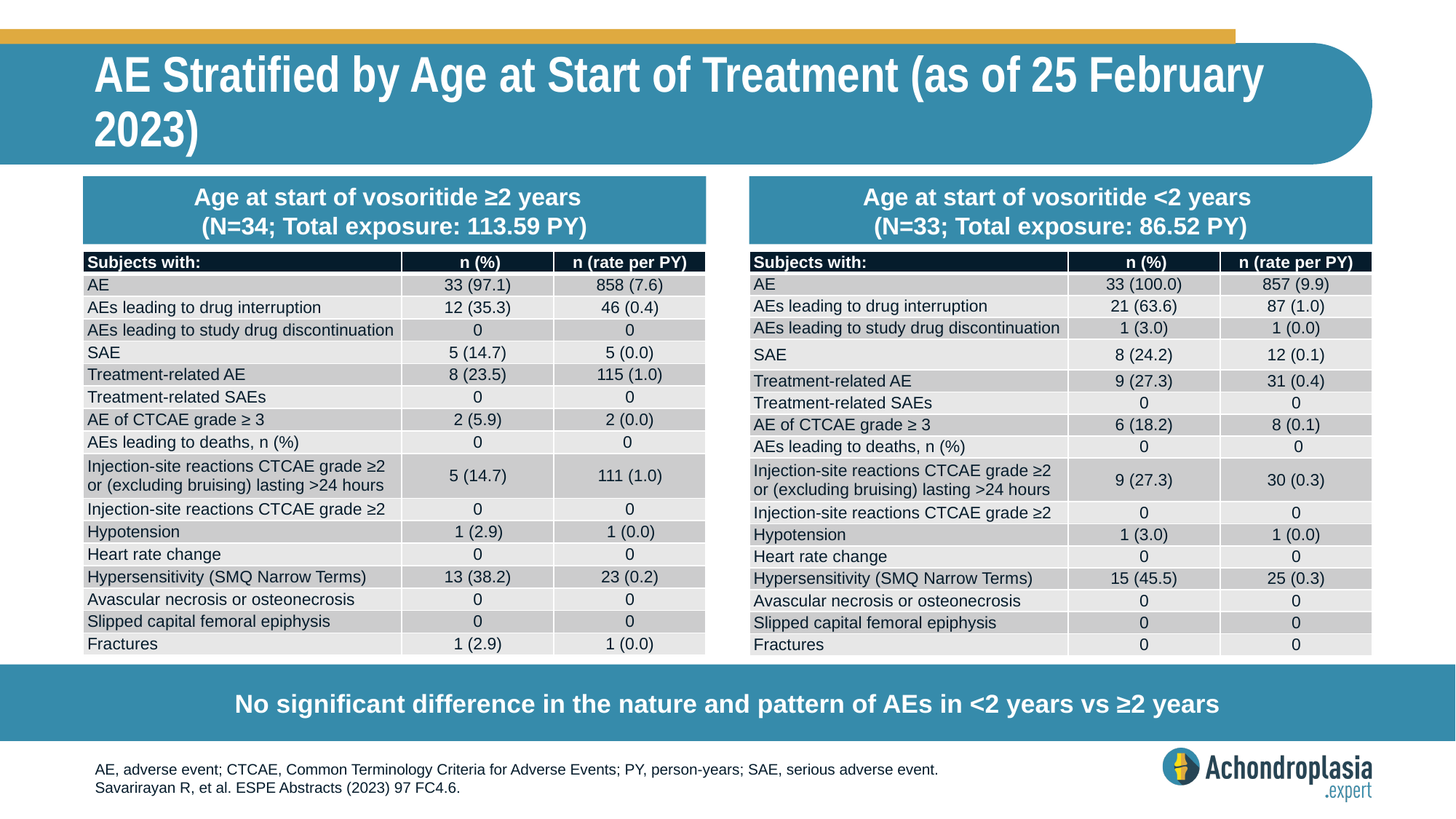

# AE Stratified by Age at Start of Treatment (as of 25 February 2023)
Age at start of vosoritide ≥2 years
(N=34; Total exposure: 113.59 PY)
Age at start of vosoritide <2 years
(N=33; Total exposure: 86.52 PY)
| Subjects with: | n (%) | n (rate per PY) |
| --- | --- | --- |
| AE | 33 (97.1) | 858 (7.6) |
| AEs leading to drug interruption | 12 (35.3) | 46 (0.4) |
| AEs leading to study drug discontinuation | 0 | 0 |
| SAE | 5 (14.7) | 5 (0.0) |
| Treatment-related AE | 8 (23.5) | 115 (1.0) |
| Treatment-related SAEs | 0 | 0 |
| AE of CTCAE grade ≥ 3 | 2 (5.9) | 2 (0.0) |
| AEs leading to deaths, n (%) | 0 | 0 |
| Injection-site reactions CTCAE grade ≥2 or (excluding bruising) lasting >24 hours | 5 (14.7) | 111 (1.0) |
| Injection-site reactions CTCAE grade ≥2 | 0 | 0 |
| Hypotension | 1 (2.9) | 1 (0.0) |
| Heart rate change | 0 | 0 |
| Hypersensitivity (SMQ Narrow Terms) | 13 (38.2) | 23 (0.2) |
| Avascular necrosis or osteonecrosis | 0 | 0 |
| Slipped capital femoral epiphysis | 0 | 0 |
| Fractures | 1 (2.9) | 1 (0.0) |
| Subjects with: | n (%) | n (rate per PY) |
| --- | --- | --- |
| AE | 33 (100.0) | 857 (9.9) |
| AEs leading to drug interruption | 21 (63.6) | 87 (1.0) |
| AEs leading to study drug discontinuation | 1 (3.0) | 1 (0.0) |
| SAE | 8 (24.2) | 12 (0.1) |
| Treatment-related AE | 9 (27.3) | 31 (0.4) |
| Treatment-related SAEs | 0 | 0 |
| AE of CTCAE grade ≥ 3 | 6 (18.2) | 8 (0.1) |
| AEs leading to deaths, n (%) | 0 | 0 |
| Injection-site reactions CTCAE grade ≥2 or (excluding bruising) lasting >24 hours | 9 (27.3) | 30 (0.3) |
| Injection-site reactions CTCAE grade ≥2 | 0 | 0 |
| Hypotension | 1 (3.0) | 1 (0.0) |
| Heart rate change | 0 | 0 |
| Hypersensitivity (SMQ Narrow Terms) | 15 (45.5) | 25 (0.3) |
| Avascular necrosis or osteonecrosis | 0 | 0 |
| Slipped capital femoral epiphysis | 0 | 0 |
| Fractures | 0 | 0 |
No significant difference in the nature and pattern of AEs in <2 years vs ≥2 years
AE, adverse event; CTCAE, Common Terminology Criteria for Adverse Events; PY, person-years; SAE, serious adverse event.
Savarirayan R, et al. ESPE Abstracts (2023) 97 FC4.6.